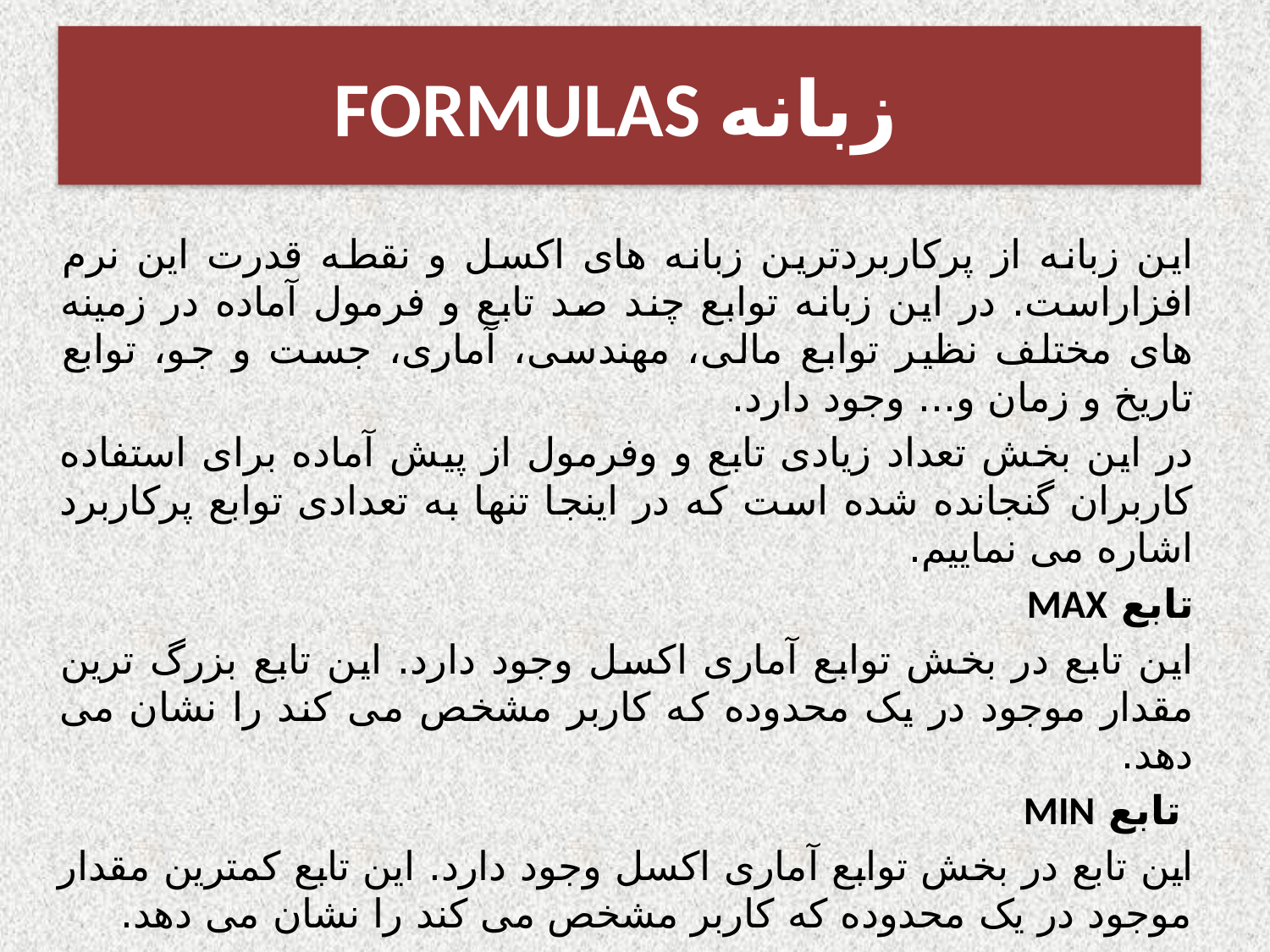

# FORMULAS زبانه
این زبانه از پرکاربردترین زبانه های اکسل و نقطه قدرت این نرم افزاراست. در این زبانه توابع چند صد تابع و فرمول آماده در زمینه های مختلف نظیر توابع مالی، مهندسی، آماری، جست و جو، توابع تاریخ و زمان و... وجود دارد.
در این بخش تعداد زیادی تابع و وفرمول از پیش آماده برای استفاده کاربران گنجانده شده است که در اینجا تنها به تعدادی توابع پرکاربرد اشاره می نماییم.
تابع MAX
این تابع در بخش توابع آماری اکسل وجود دارد. این تابع بزرگ ترین مقدار موجود در یک محدوده که کاربر مشخص می کند را نشان می دهد.
 تابع MIN
این تابع در بخش توابع آماری اکسل وجود دارد. این تابع کمترین مقدار موجود در یک محدوده که کاربر مشخص می کند را نشان می دهد.